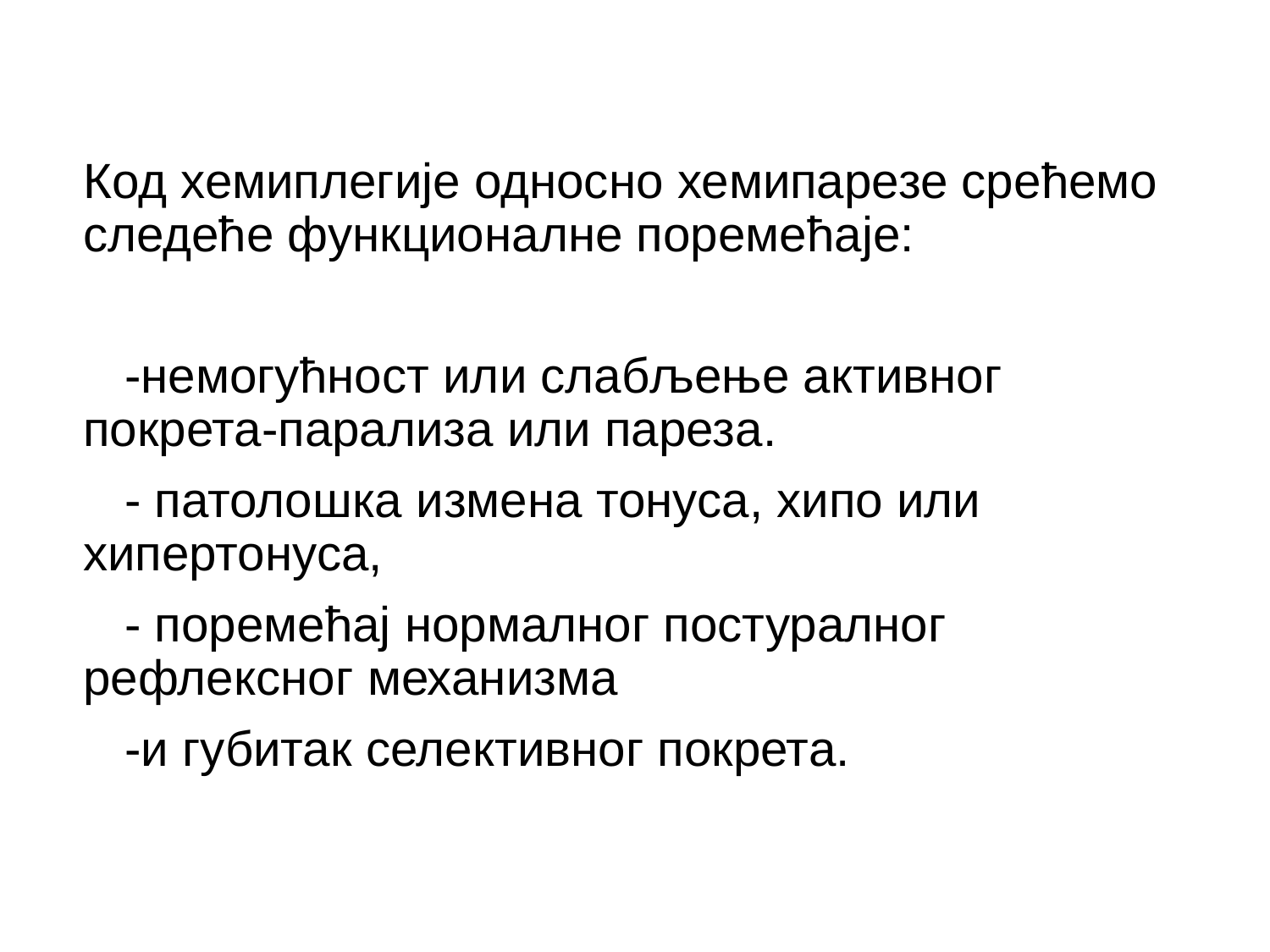

Код хемиплегије односно хемипарезе срећемо следеће функционалне поремећаје:

   -немогућност или слабљење активног покрета-парализа или пареза.
   - патолошка измена тонуса, хипо или   хипертонуса,
   - поремећај нормалног постуралног рефлексног механизма
   -и губитак селективног покрета.